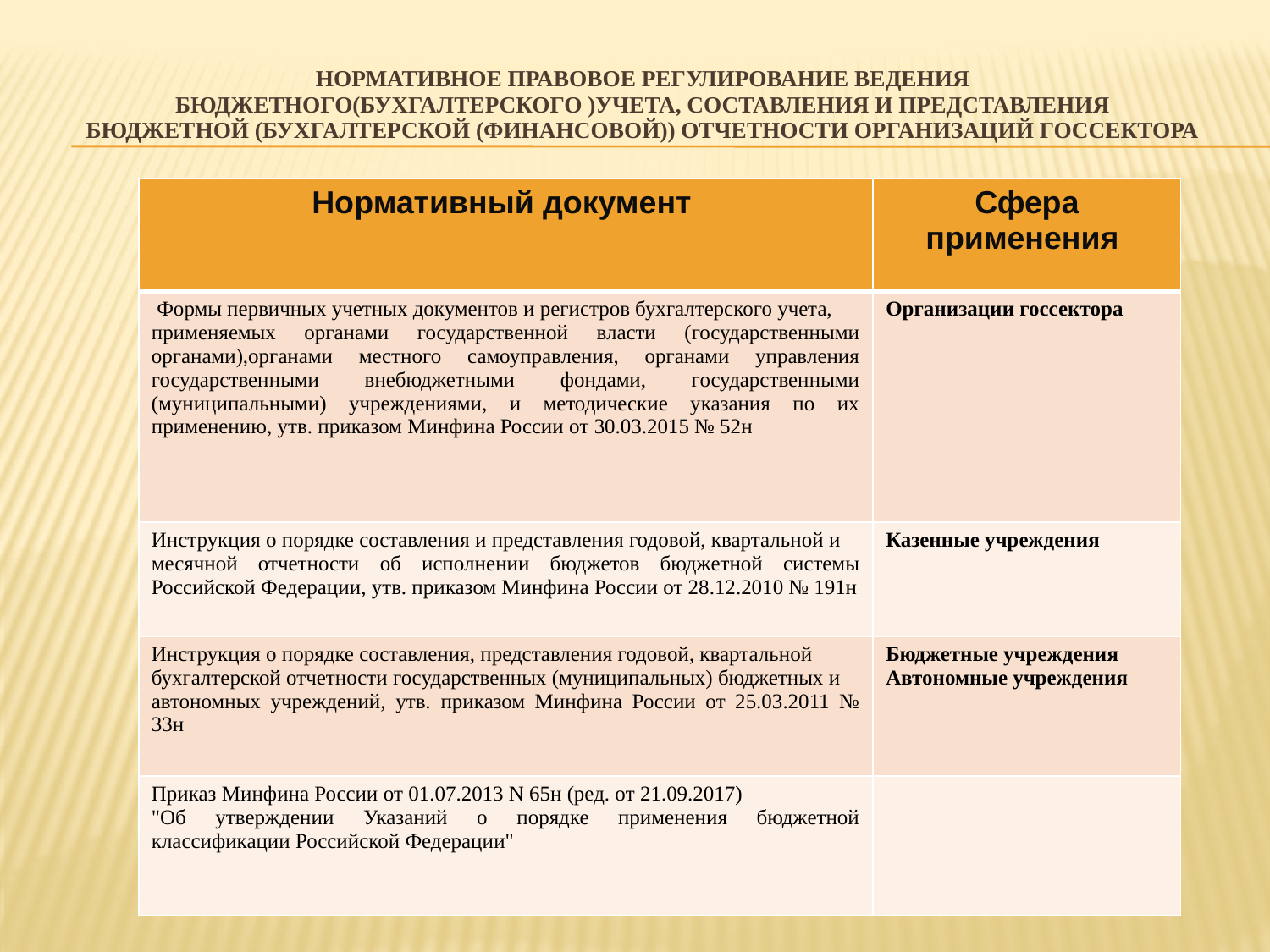

# Нормативное правовое регулирование ведения бюджетного(бухгалтерского )учета, составления и представления бюджетной (бухгалтерской (финансовой)) отчетности организаций госсектора
| Нормативный документ | Сфера применения |
| --- | --- |
| Формы первичных учетных документов и регистров бухгалтерского учета, применяемых органами государственной власти (государственными органами),органами местного самоуправления, органами управления государственными внебюджетными фондами, государственными (муниципальными) учреждениями, и методические указания по их применению, утв. приказом Минфина России от 30.03.2015 № 52н | Организации госсектора |
| Инструкция о порядке составления и представления годовой, квартальной и месячной отчетности об исполнении бюджетов бюджетной системы Российской Федерации, утв. приказом Минфина России от 28.12.2010 № 191н | Казенные учреждения |
| Инструкция о порядке составления, представления годовой, квартальной бухгалтерской отчетности государственных (муниципальных) бюджетных и автономных учреждений, утв. приказом Минфина России от 25.03.2011 № 33н | Бюджетные учреждения Автономные учреждения |
| Приказ Минфина России от 01.07.2013 N 65н (ред. от 21.09.2017) "Об утверждении Указаний о порядке применения бюджетной классификации Российской Федерации" |  |